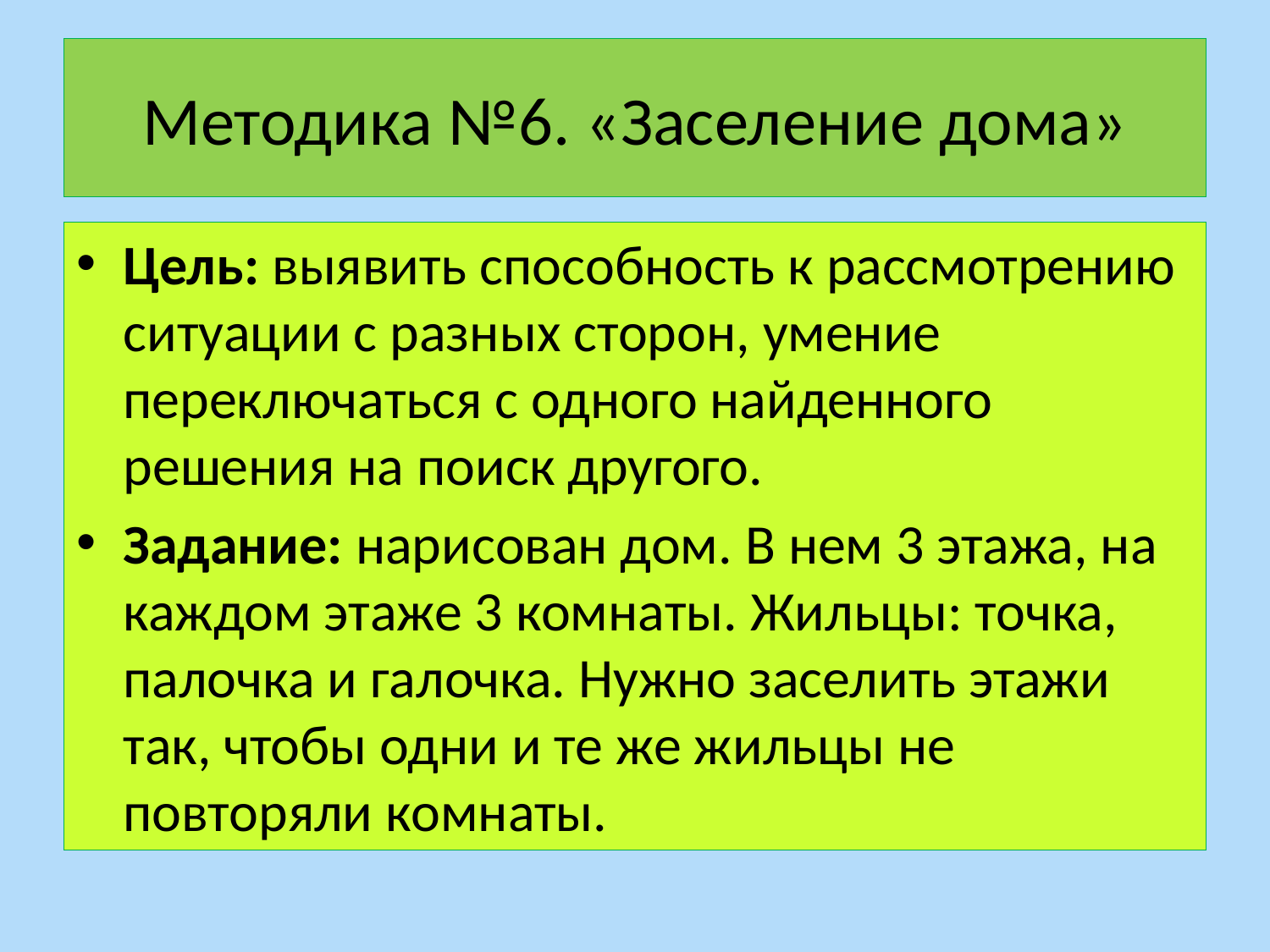

# Методика №6. «Заселение дома»
Цель: выявить способность к рассмотрению ситуации с разных сторон, умение переключаться с одного найденного решения на поиск другого.
Задание: нарисован дом. В нем 3 этажа, на каждом этаже 3 комнаты. Жильцы: точка, палочка и галочка. Нужно заселить этажи так, чтобы одни и те же жильцы не повторяли комнаты.